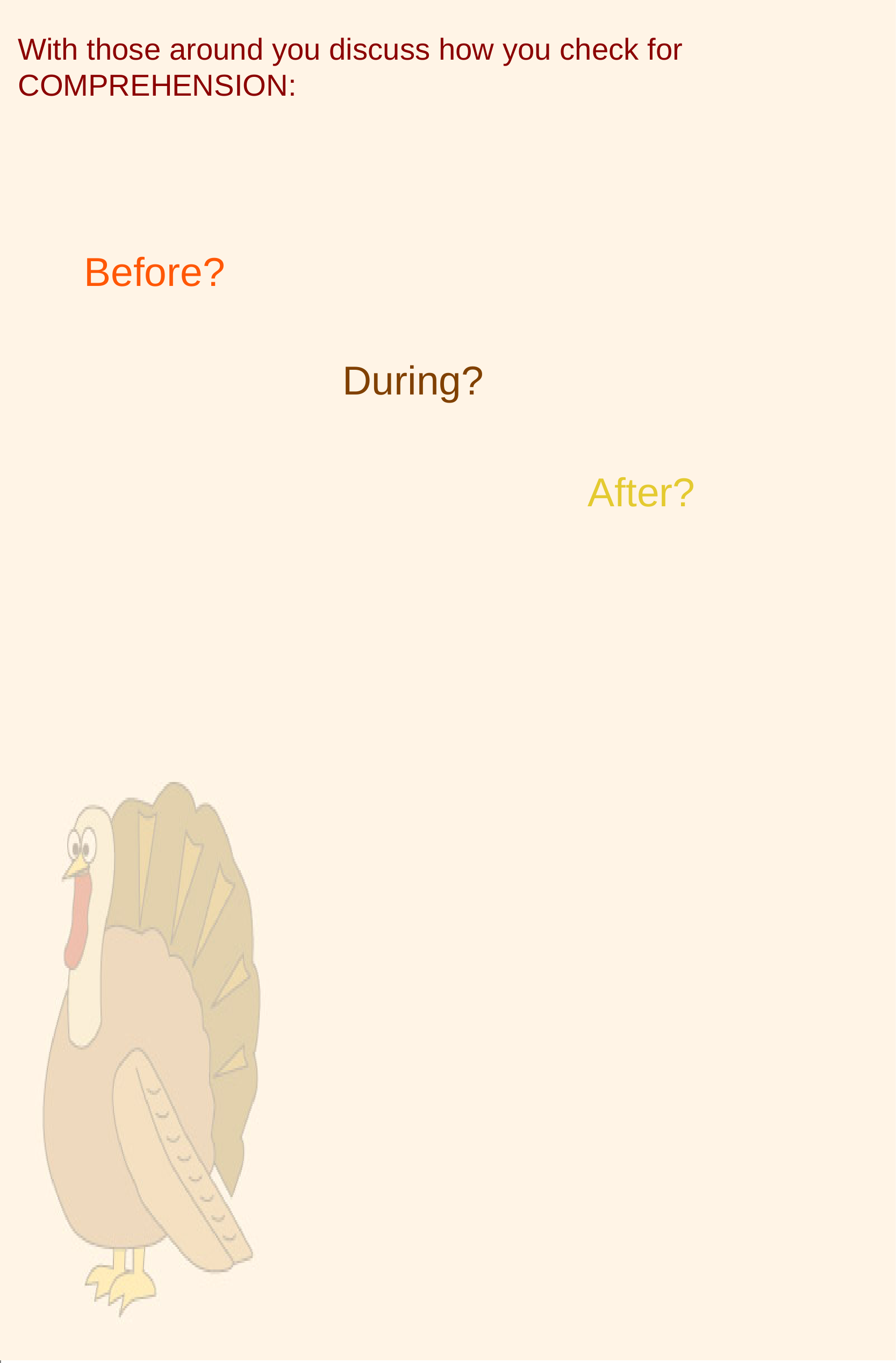

With those around you discuss how you check for COMPREHENSION:
Before?
During?
After?